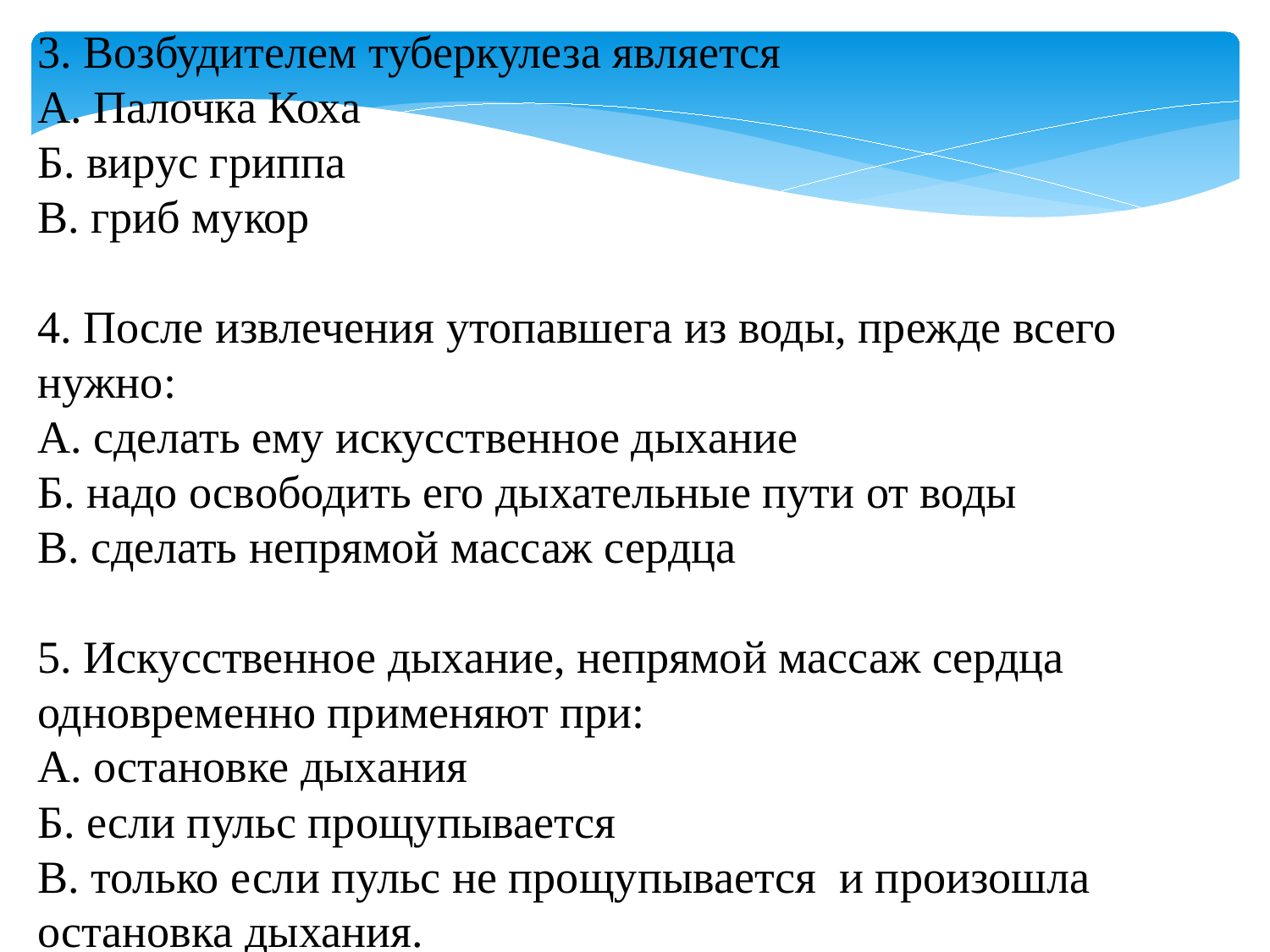

3. Возбудителем туберкулеза является
А. Палочка Коха
Б. вирус гриппа
В. гриб мукор

4. После извлечения утопавшега из воды, прежде всего нужно:
А. сделать ему искусственное дыхание
Б. надо освободить его дыхательные пути от воды
В. сделать непрямой массаж сердца

5. Искусственное дыхание, непрямой массаж сердца одновременно применяют при:
А. остановке дыхания
Б. если пульс прощупывается
В. только если пульс не прощупывается  и произошла остановка дыхания.